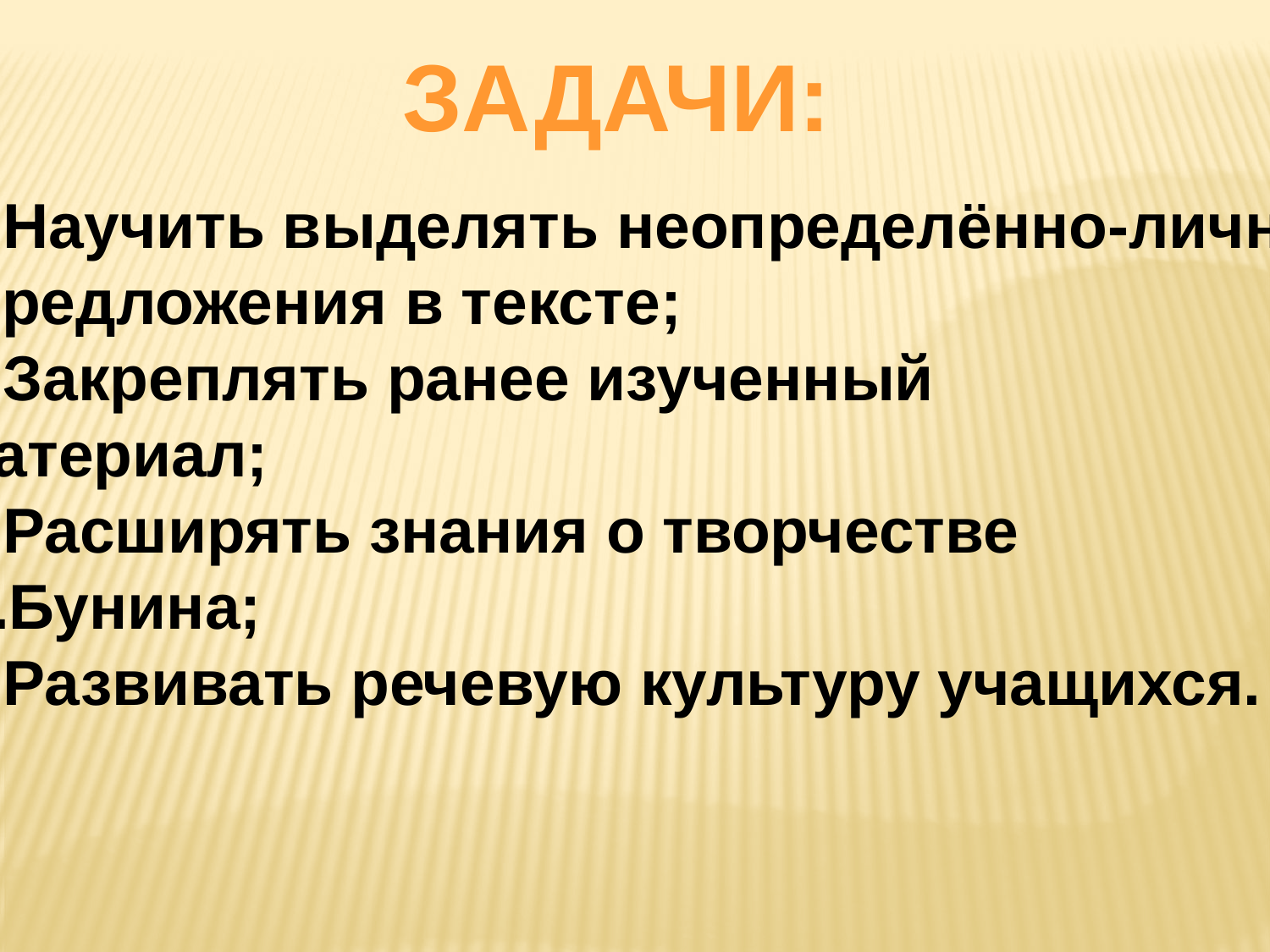

Задачи:
Научить выделять неопределённо-личные
 предложения в тексте;
Закреплять ранее изученный
материал;
Расширять знания о творчестве
И.Бунина;
Развивать речевую культуру учащихся.